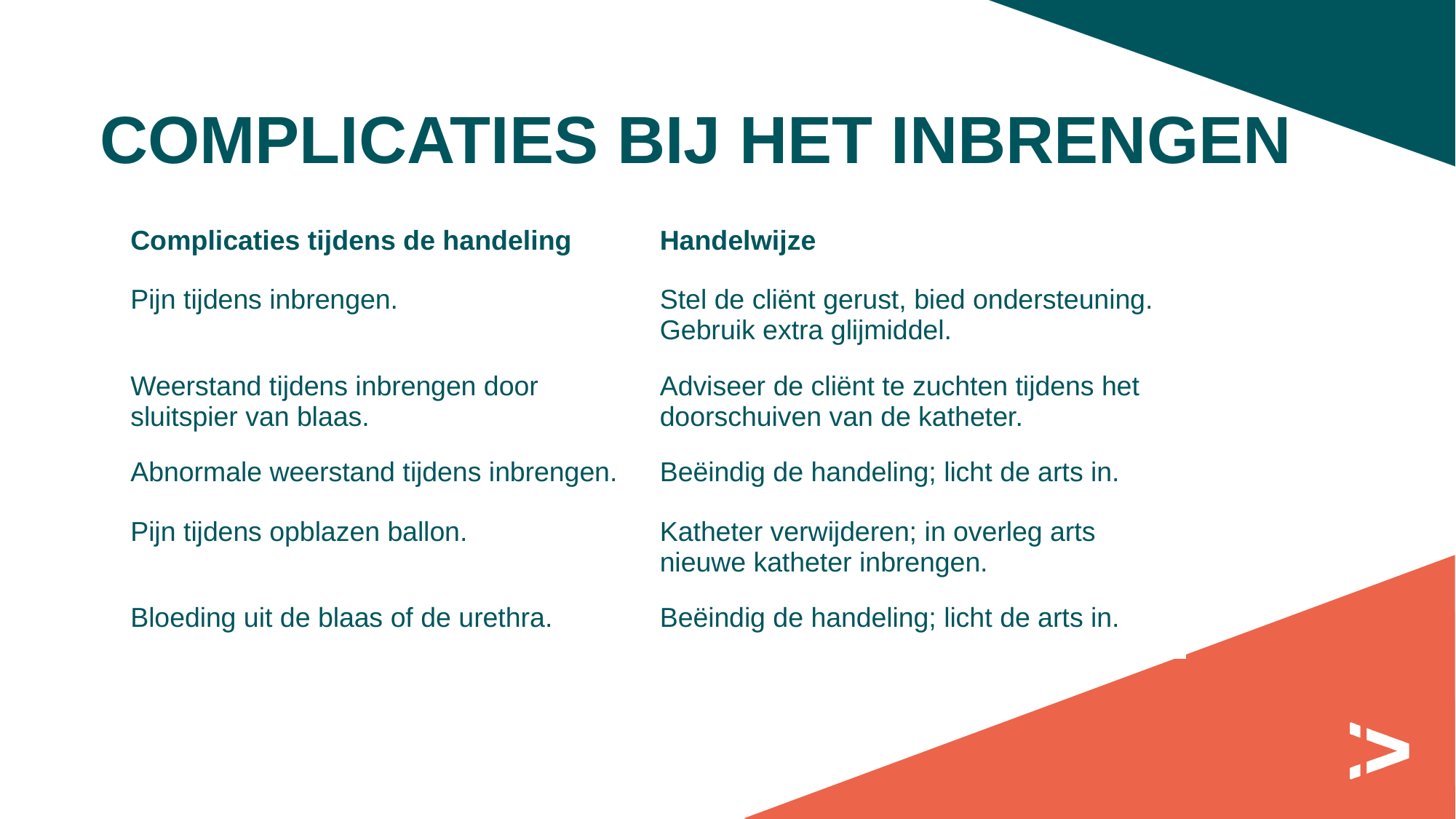

# Complicaties bij het inbrengen
| Complicaties tijdens de handeling | Handelwijze |
| --- | --- |
| Pijn tijdens inbrengen. | Stel de cliënt gerust, bied ondersteuning. Gebruik extra glijmiddel. |
| Weerstand tijdens inbrengen door sluitspier van blaas. | Adviseer de cliënt te zuchten tijdens het doorschuiven van de katheter. |
| Abnormale weerstand tijdens inbrengen. | Beëindig de handeling; licht de arts in. |
| Pijn tijdens opblazen ballon. | Katheter verwijderen; in overleg arts nieuwe katheter inbrengen. |
| Bloeding uit de blaas of de urethra. | Beëindig de handeling; licht de arts in. |